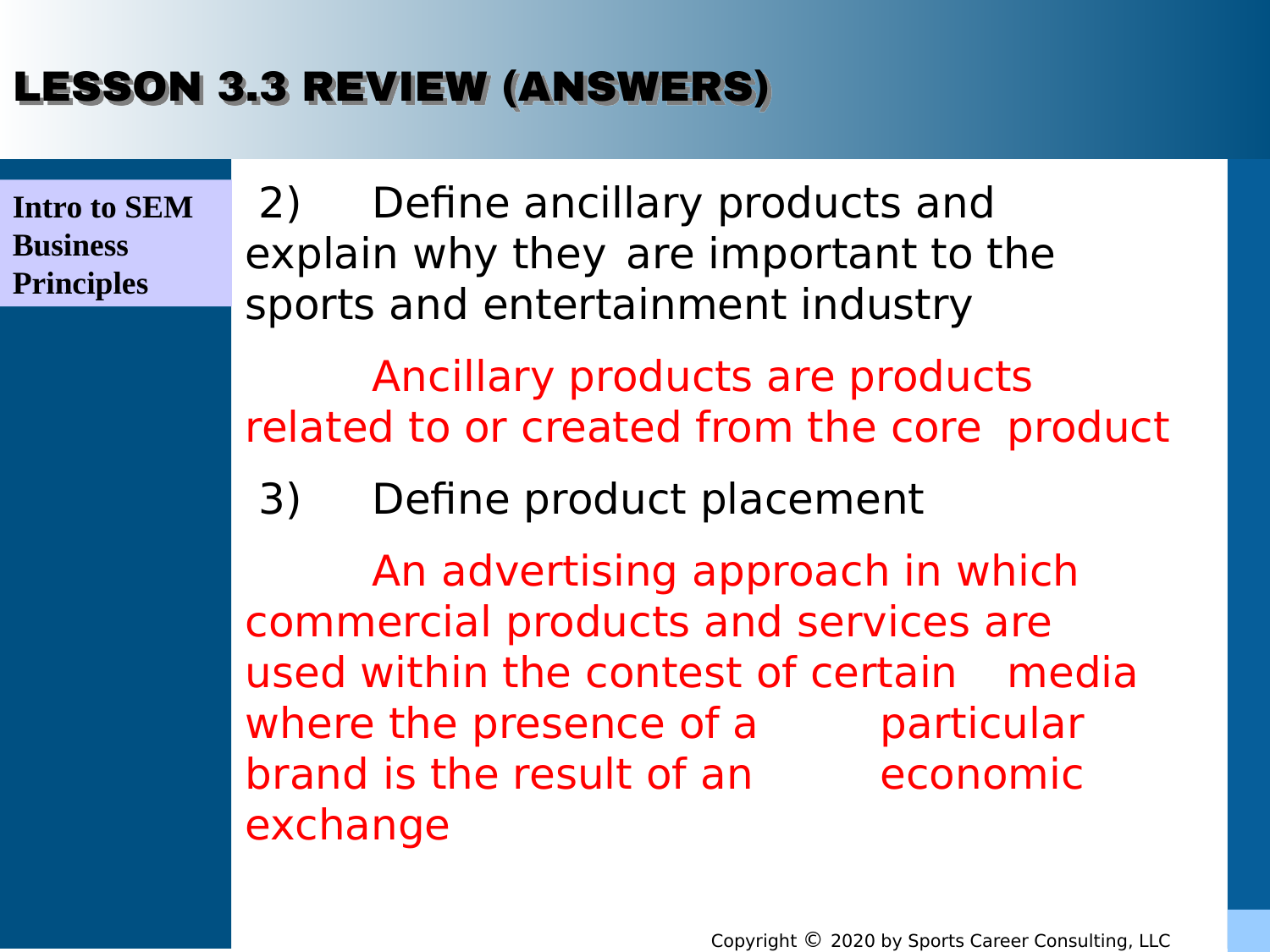

LESSON 3.3 REVIEW (ANSWERS)
 2)  	Define ancillary products and 	explain why they 	are important to the 	sports and entertainment industry
	Ancillary products are products 	related to or created from the core 	product
 3)  	Define product placement
	An advertising approach in which 	commercial products and services are 	used within the contest of certain 	media where the presence of a 	particular brand is the result of an 	economic exchange
Intro to SEM Business Principles

Copyright © 2020 by Sports Career Consulting, LLC